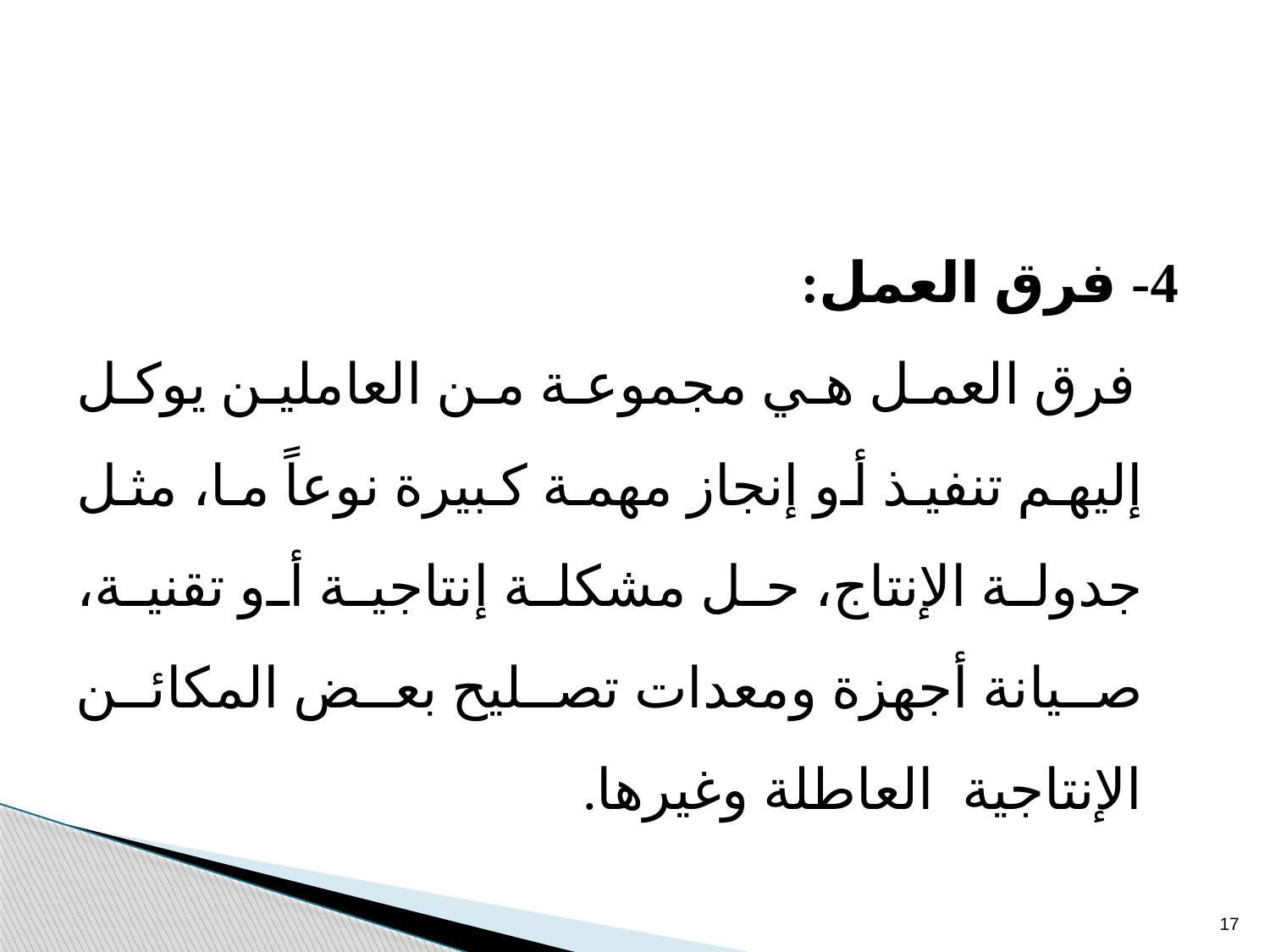

4- فرق العمل:
   فرق العمل هي مجموعة من العاملين يوكل إليهم تنفيذ أو إنجاز مهمة كبيرة نوعاً ما، مثل جدولة الإنتاج، حل مشكلة إنتاجية أو تقنية، صيانة أجهزة ومعدات تصليح بعض المكائن الإنتاجية  العاطلة وغيرها.
17